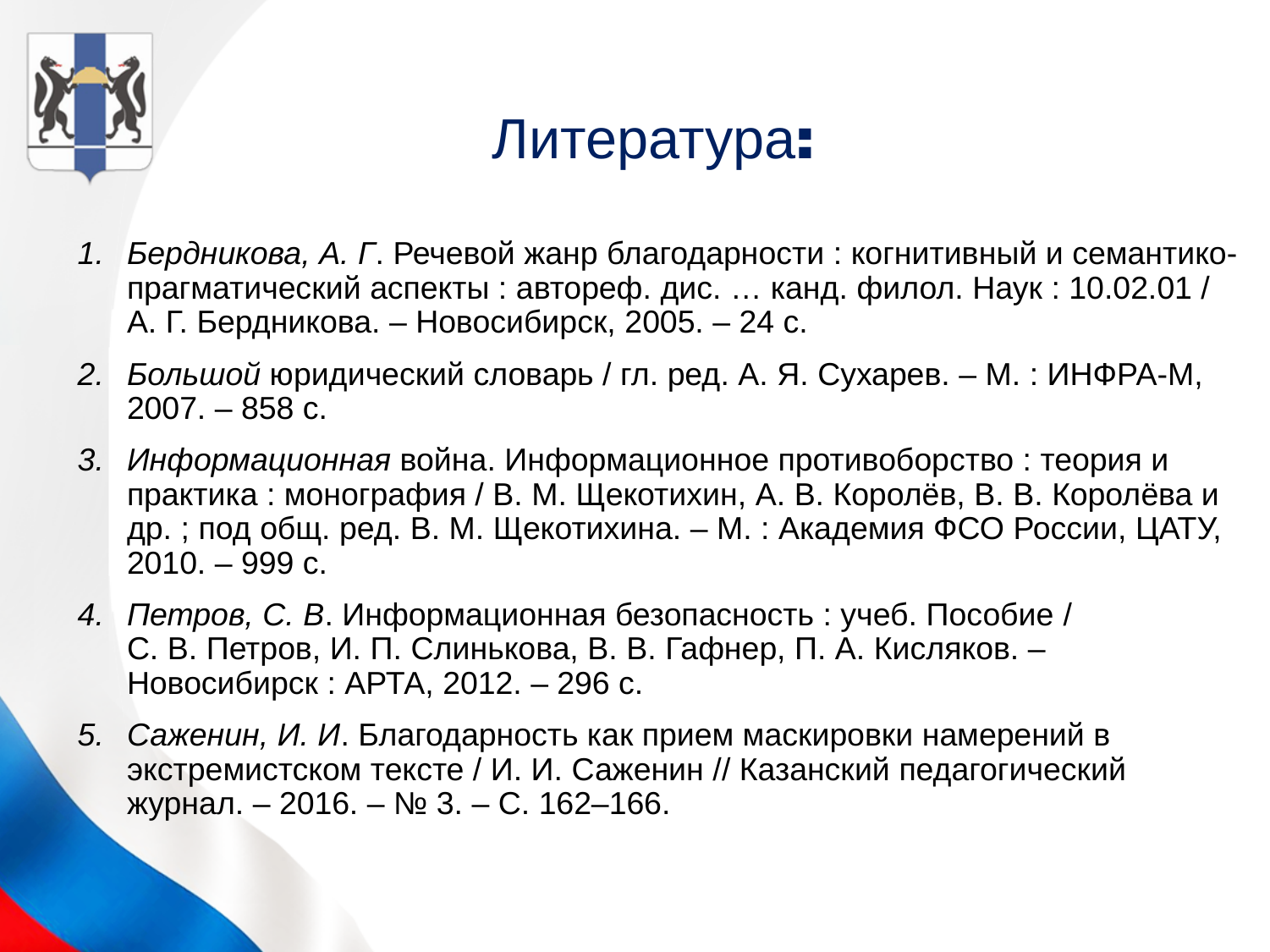

Литература:
Бердникова, А. Г. Речевой жанр благодарности : когнитивный и семантико- прагматический аспекты : автореф. дис. … канд. филол. Наук : 10.02.01 /
А. Г. Бердникова. – Новосибирск, 2005. – 24 с.
Большой юридический словарь / гл. ред. А. Я. Сухарев. – М. : ИНФРА-М, 2007. – 858 с.
Информационная война. Информационное противоборство : теория и практика : монография / В. М. Щекотихин, А. В. Королёв, В. В. Королёва и др. ; под общ. ред. В. М. Щекотихина. – М. : Академия ФСО России, ЦАТУ, 2010. – 999 с.
Петров, С. В. Информационная безопасность : учеб. Пособие /
С. В. Петров, И. П. Слинькова, В. В. Гафнер, П. А. Кисляков. – Новосибирск : АРТА, 2012. – 296 с.
Саженин, И. И. Благодарность как прием маскировки намерений в экстремистском тексте / И. И. Саженин // Казанский педагогический журнал. – 2016. – № 3. – С. 162–166.